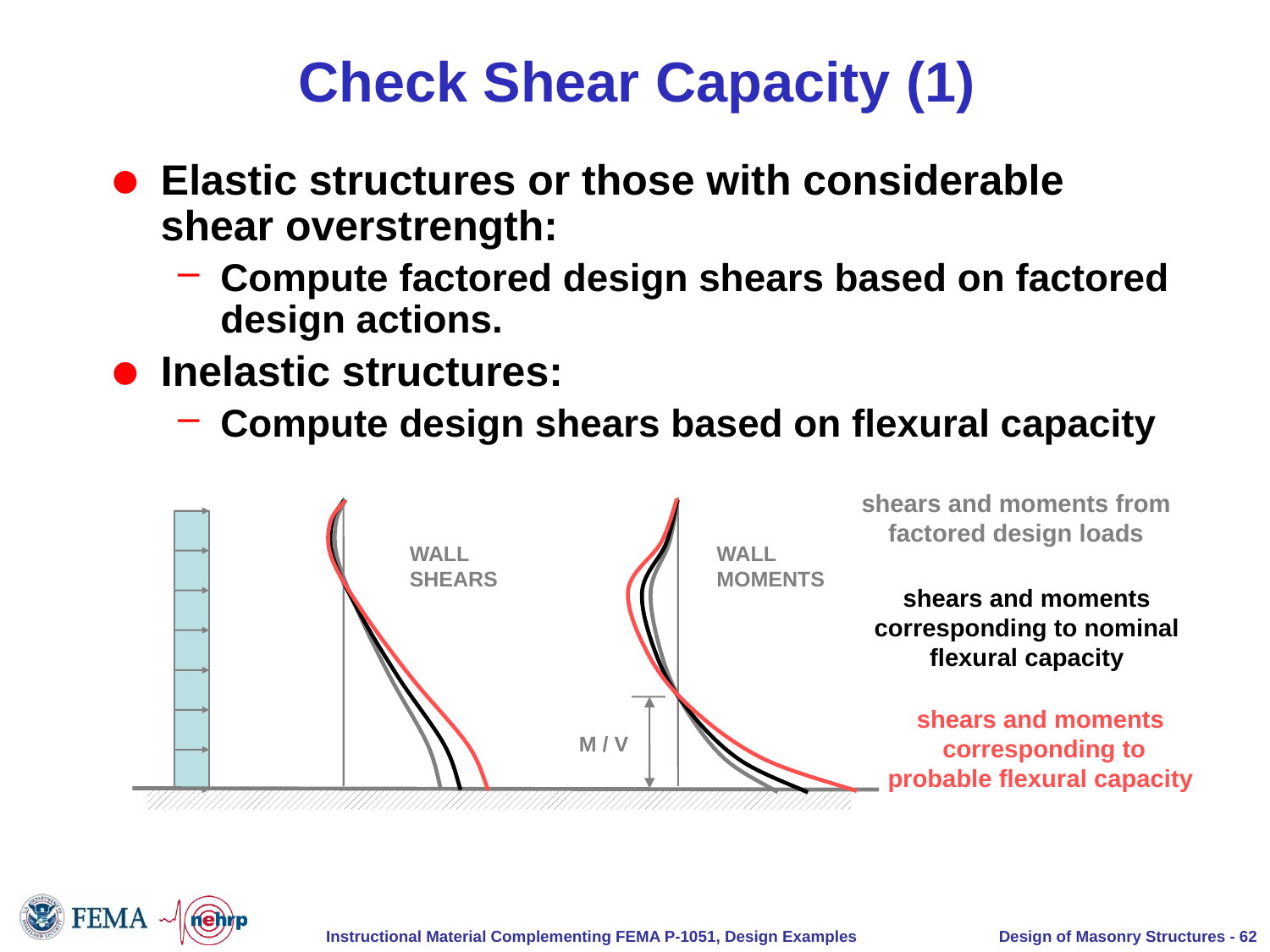

# Check Shear Capacity (1)
Elastic structures or those with considerable shear overstrength:
Compute factored design shears based on factored design actions.
Inelastic structures:
Compute design shears based on flexural capacity
shears and moments from factored design loads

WALL
SHEARS
WALL
MOMENTS
shears and moments corresponding to nominal flexural capacity

shears and moments
 corresponding to
probable flexural capacity
M / V

Design of Masonry Structures - 62
Instructional Material Complementing FEMA P-1051, Design Examples